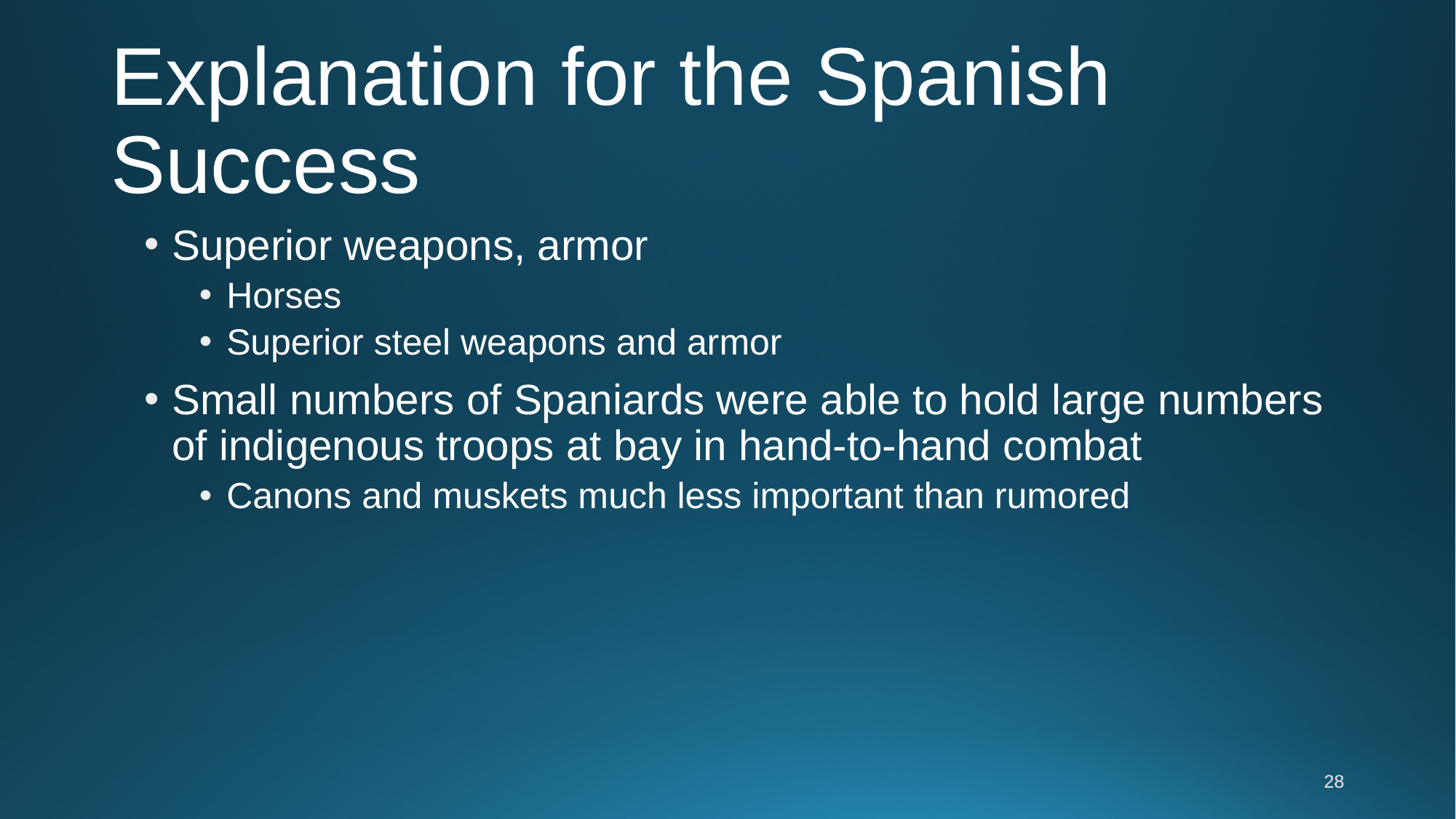

# Explanation for the Spanish Success
Superior weapons, armor
Horses
Superior steel weapons and armor
Small numbers of Spaniards were able to hold large numbers of indigenous troops at bay in hand-to-hand combat
Canons and muskets much less important than rumored
28